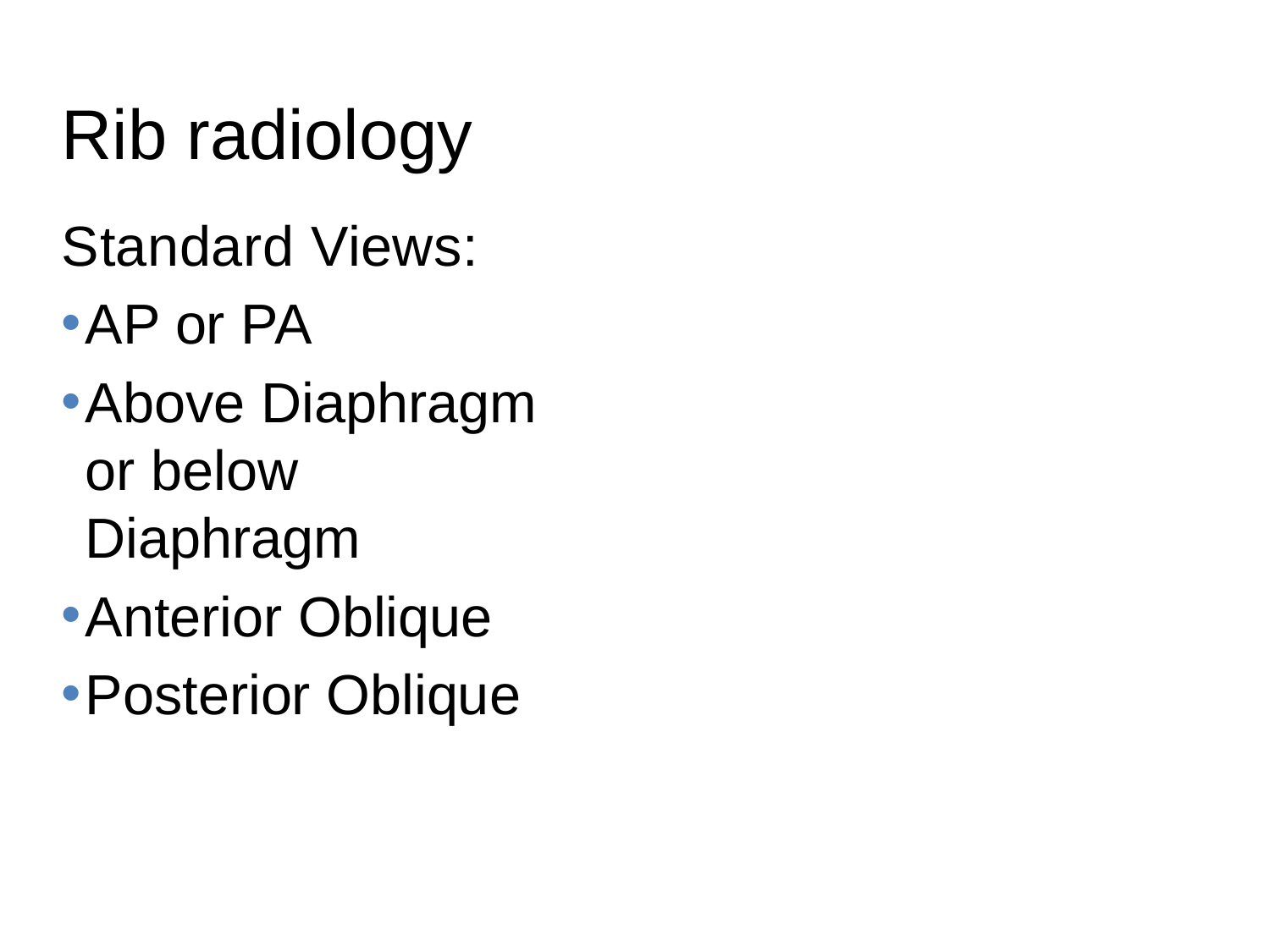

# Rib radiology
Standard Views:
AP or PA
Above Diaphragm or below Diaphragm
Anterior Oblique
Posterior Oblique